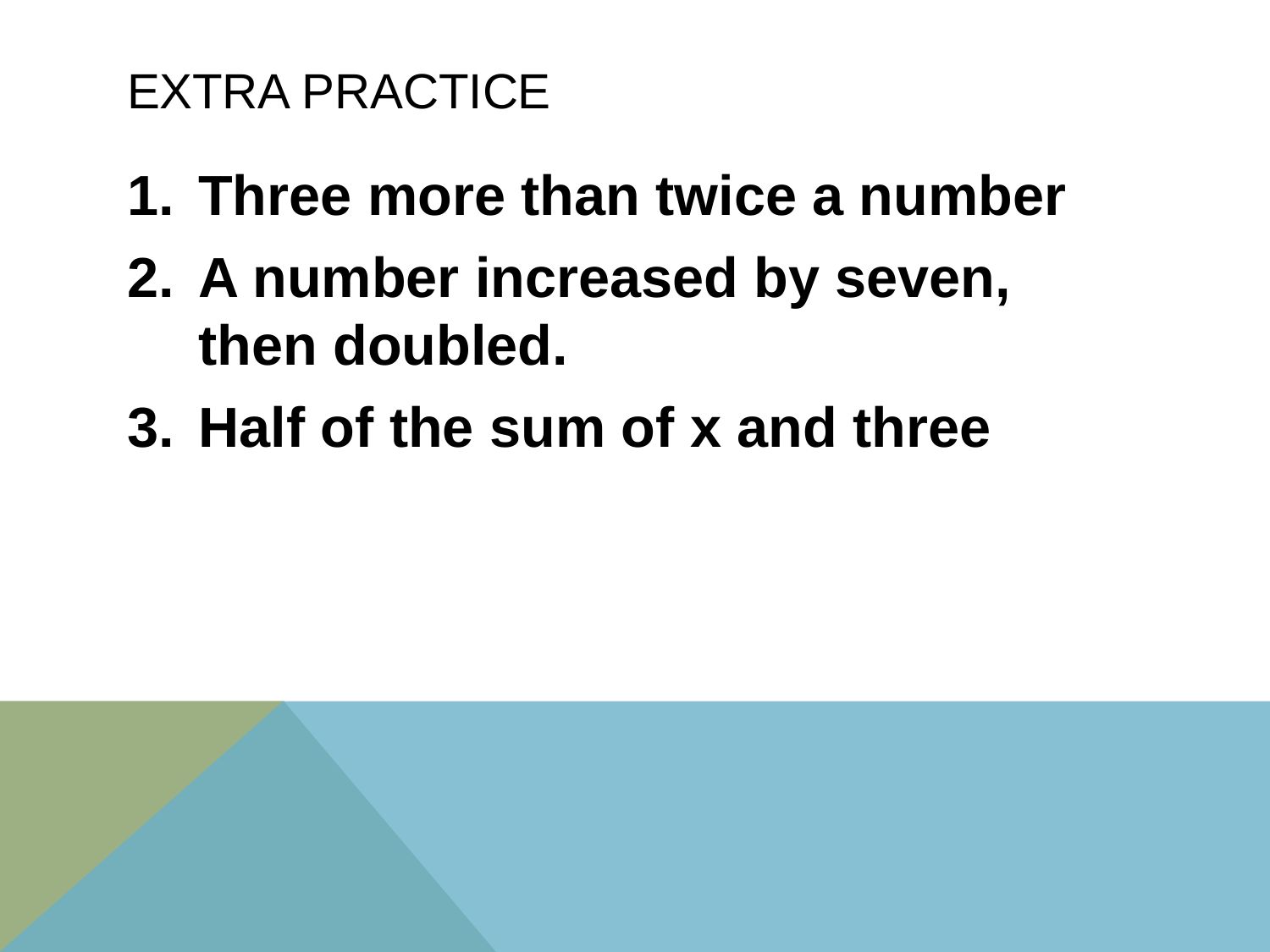

# Extra practice
Three more than twice a number
A number increased by seven, then doubled.
Half of the sum of x and three